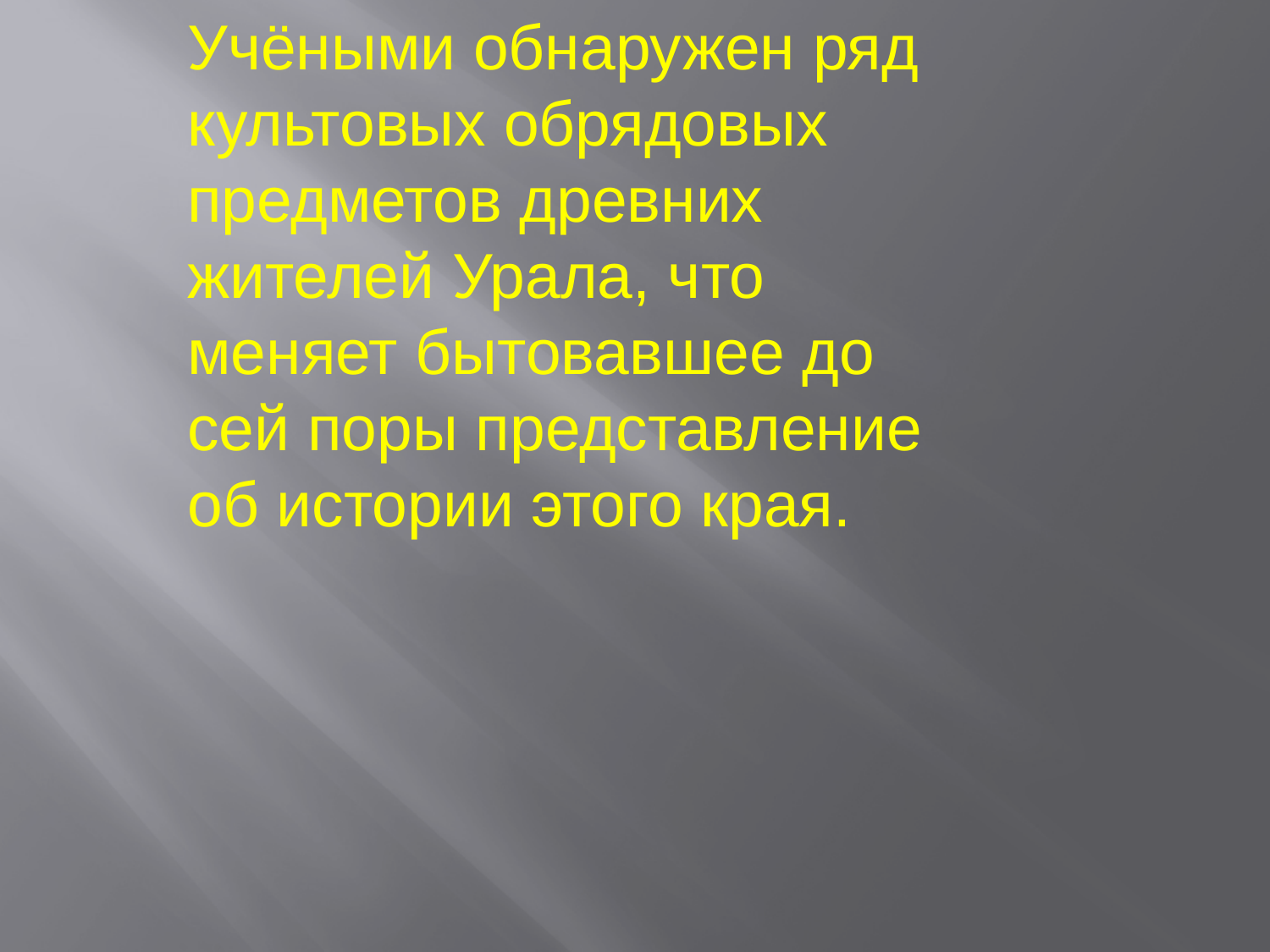

Учёными обнаружен ряд культовых обрядовых предметов древних жителей Урала, что меняет бытовавшее до сей поры представление об истории этого края.